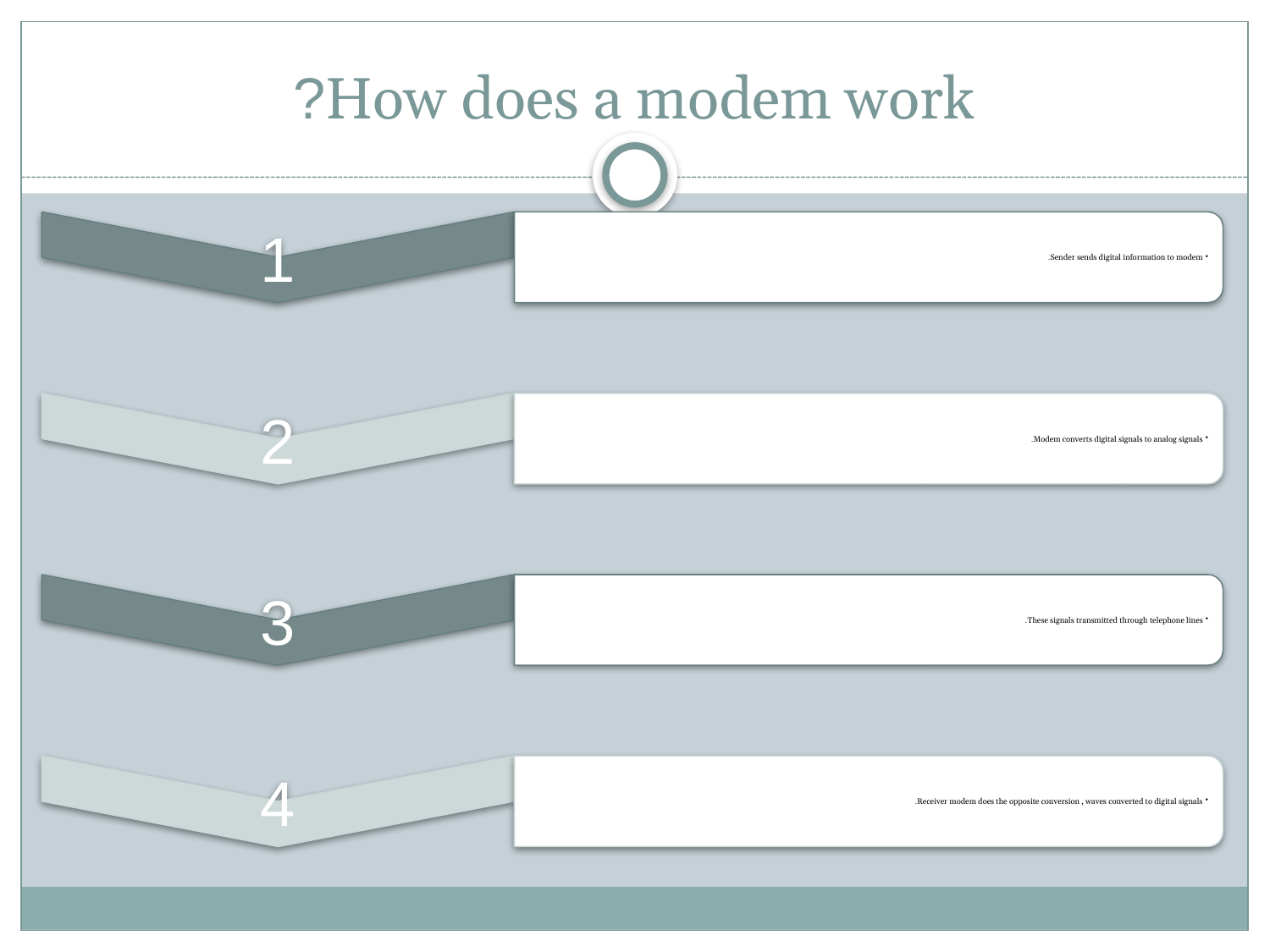

# How does a modem work?
1
2
3
4